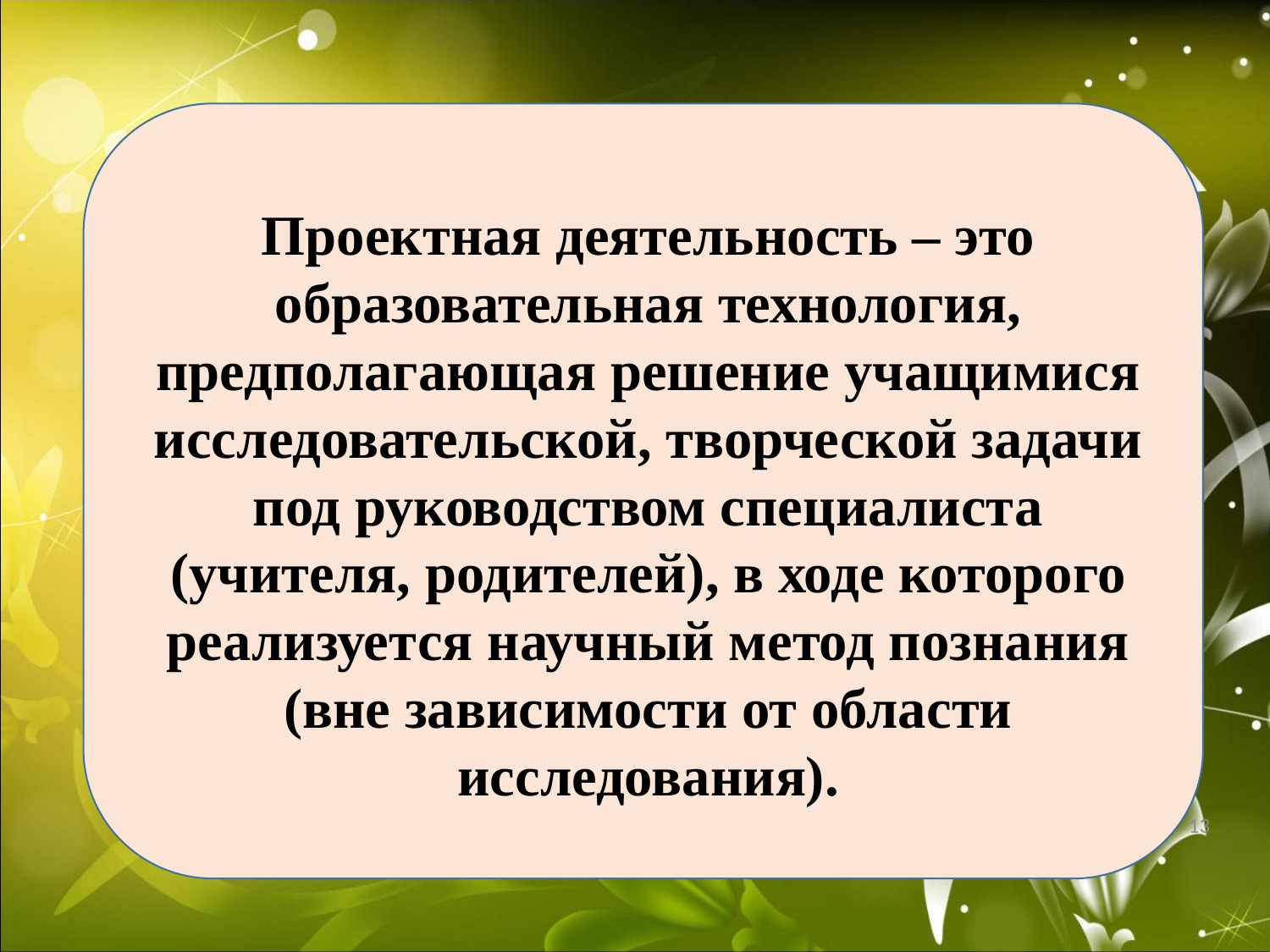

Проектная деятельность – это образовательная технология, предполагающая решение учащимися исследовательской, творческой задачи под руководством специалиста (учителя, родителей), в ходе которого реализуется научный метод познания (вне зависимости от области исследования).
13